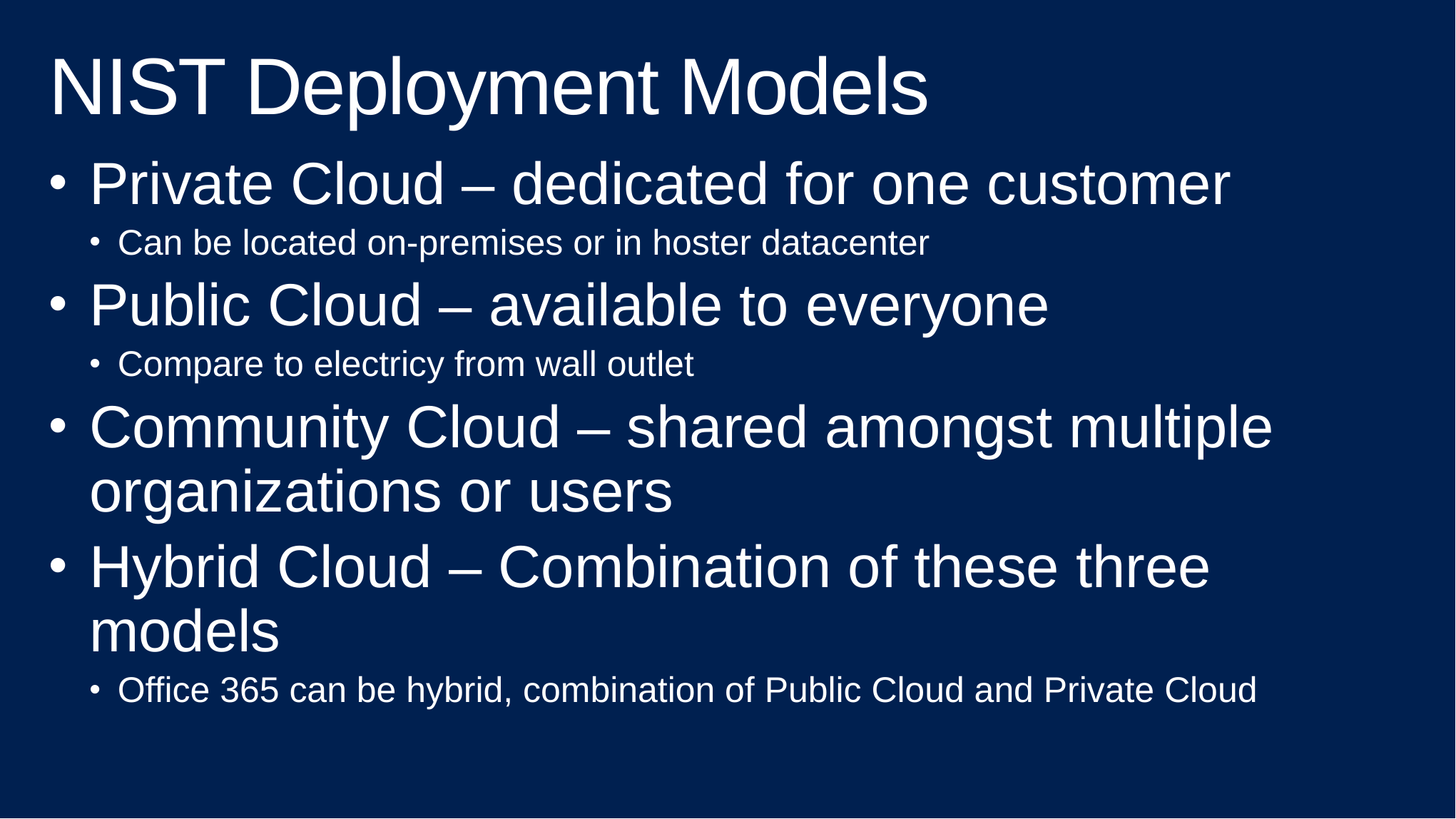

# NIST Deployment Models
Private Cloud – dedicated for one customer
Can be located on-premises or in hoster datacenter
Public Cloud – available to everyone
Compare to electricy from wall outlet
Community Cloud – shared amongst multiple organizations or users
Hybrid Cloud – Combination of these three models
Office 365 can be hybrid, combination of Public Cloud and Private Cloud